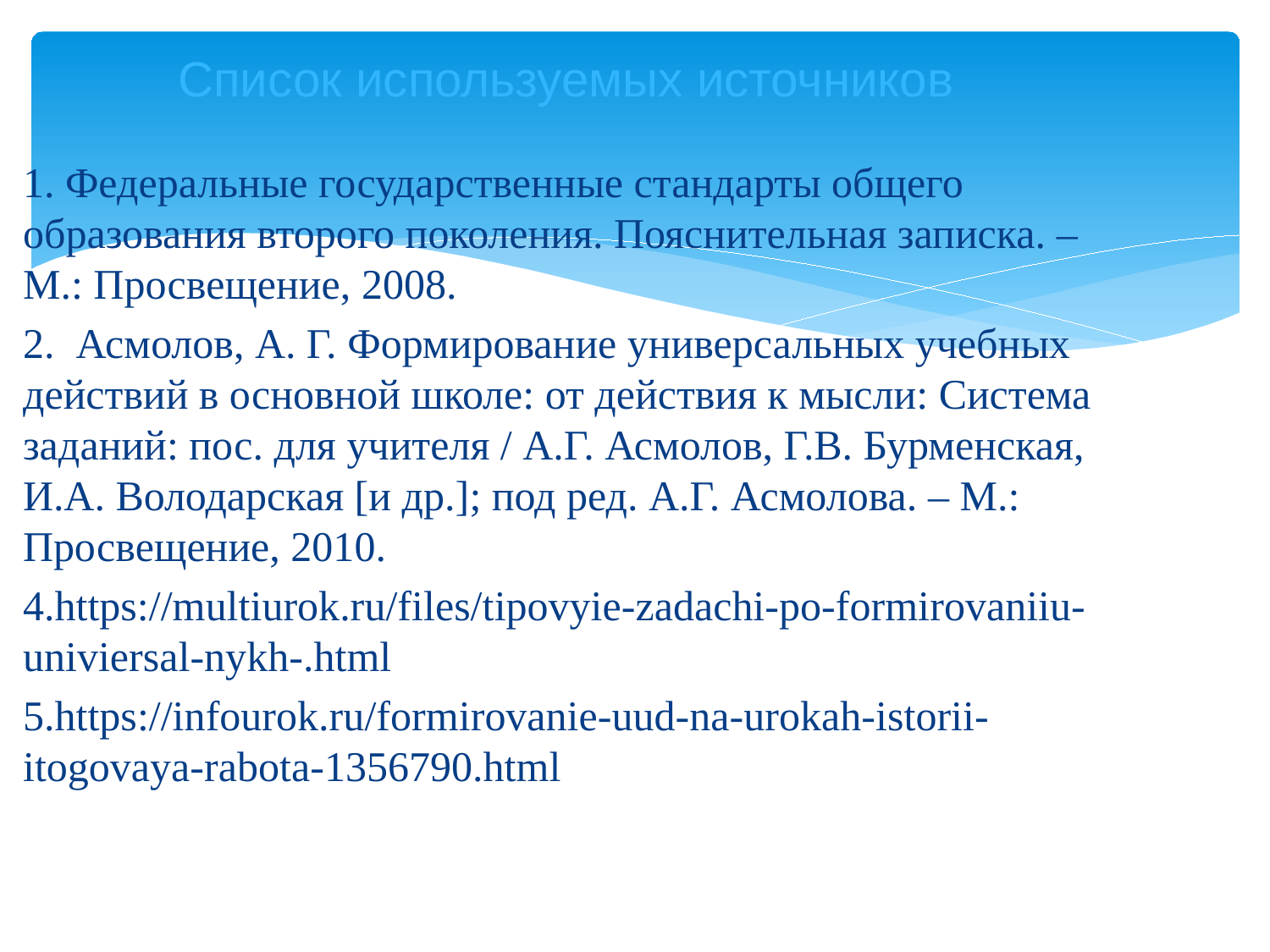

# Список используемых источников
1. Федеральные государственные стандарты общего образования второго поколения. Пояснительная записка. – М.: Просвещение, 2008.
2.  Асмолов, А. Г. Формирование универсальных учебных действий в основной школе: от действия к мысли: Система заданий: пос. для учителя / А.Г. Асмолов, Г.В. Бурменская, И.А. Володарская [и др.]; под ред. А.Г. Асмолова. – М.: Просвещение, 2010.
4.https://multiurok.ru/files/tipovyie-zadachi-po-formirovaniiu-univiersal-nykh-.html
5.https://infourok.ru/formirovanie-uud-na-urokah-istorii-itogovaya-rabota-1356790.html